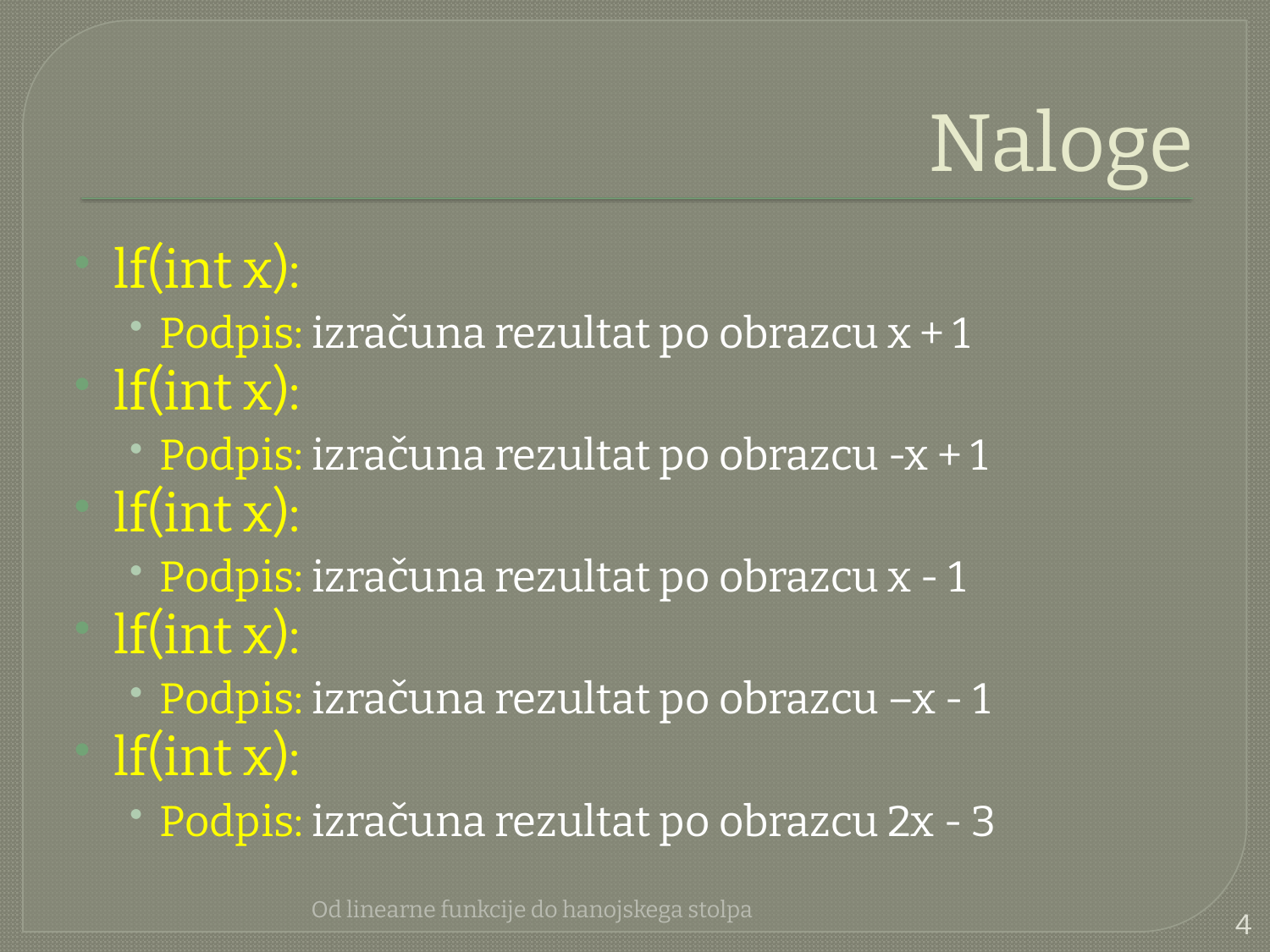

# Naloge
lf(int x):
Podpis: izračuna rezultat po obrazcu x + 1
lf(int x):
Podpis: izračuna rezultat po obrazcu -x + 1
lf(int x):
Podpis: izračuna rezultat po obrazcu x - 1
lf(int x):
Podpis: izračuna rezultat po obrazcu –x - 1
lf(int x):
Podpis: izračuna rezultat po obrazcu 2x - 3

Od linearne funkcije do hanojskega stolpa
4